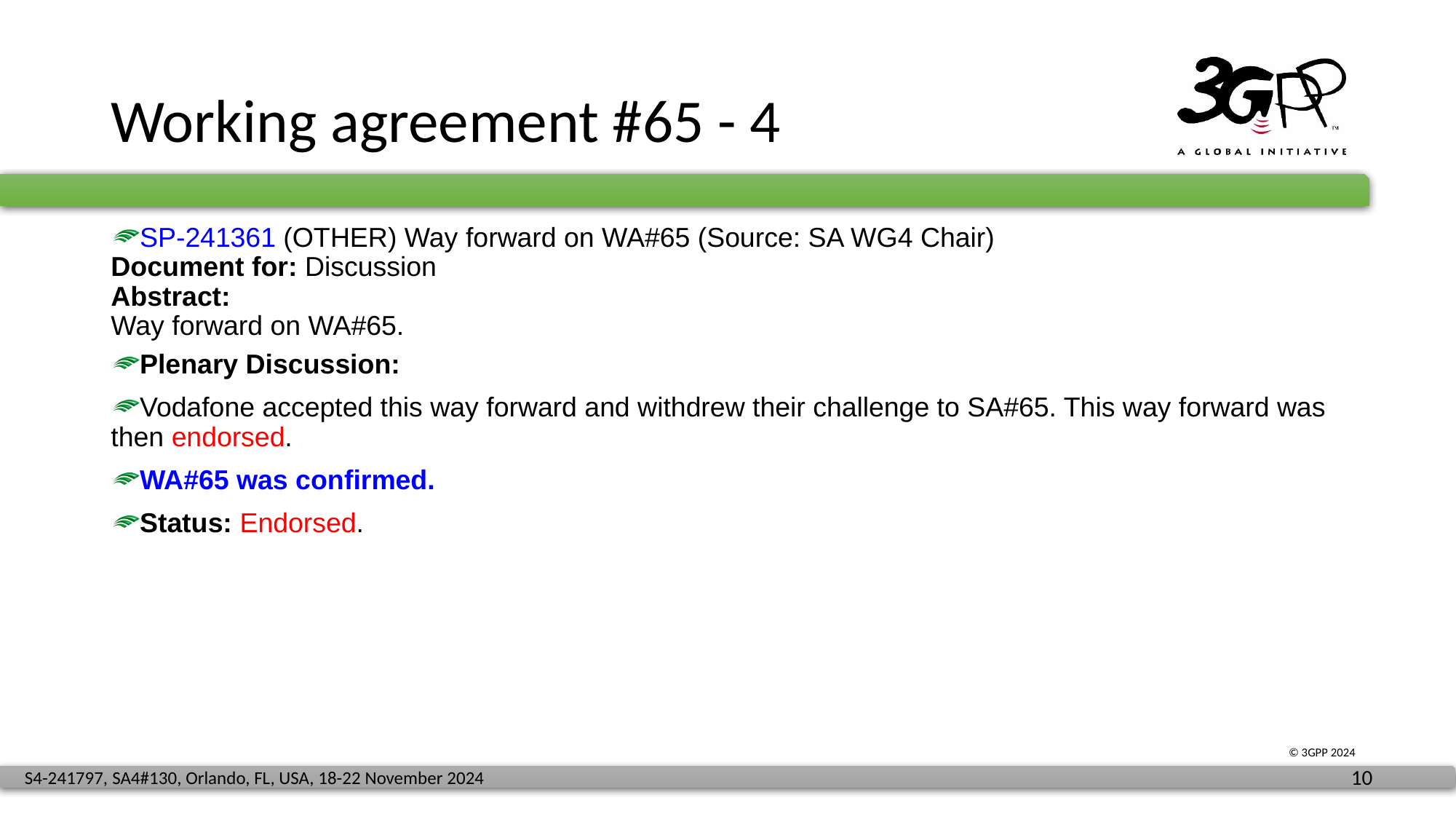

# Working agreement #65 - 4
SP-241361 (OTHER) Way forward on WA#65 (Source: SA WG4 Chair)
Document for: Discussion
Abstract:
Way forward on WA#65.
Plenary Discussion:
Vodafone accepted this way forward and withdrew their challenge to SA#65. This way forward was then endorsed.
WA#65 was confirmed.
Status: Endorsed.